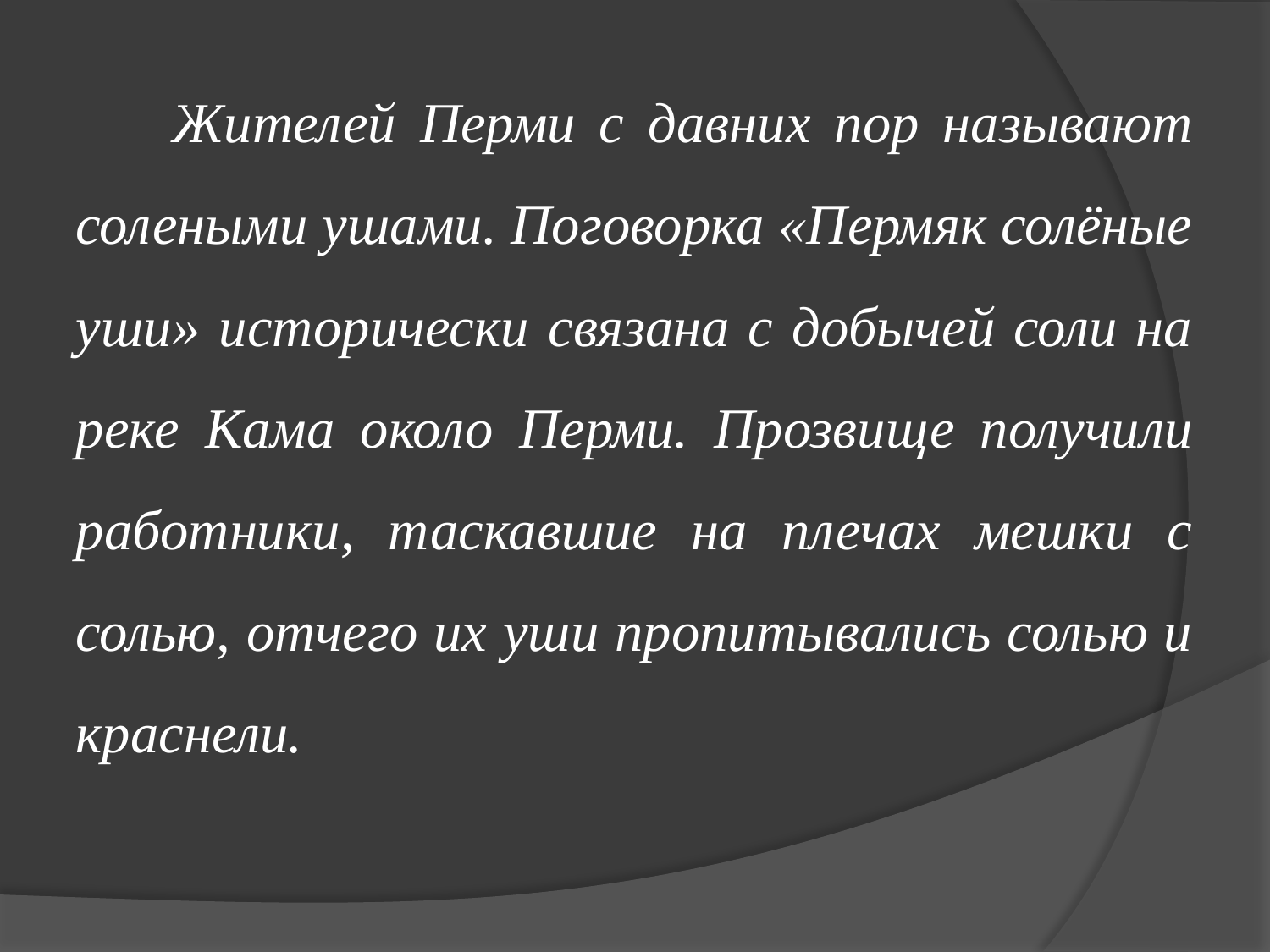

Жителей Перми с давних пор называют солеными ушами. Поговорка «Пермяк солёные уши» исторически связана с добычей соли на реке Кама около Перми. Прозвище получили работники, таскавшие на плечах мешки с солью, отчего их уши пропитывались солью и краснели.